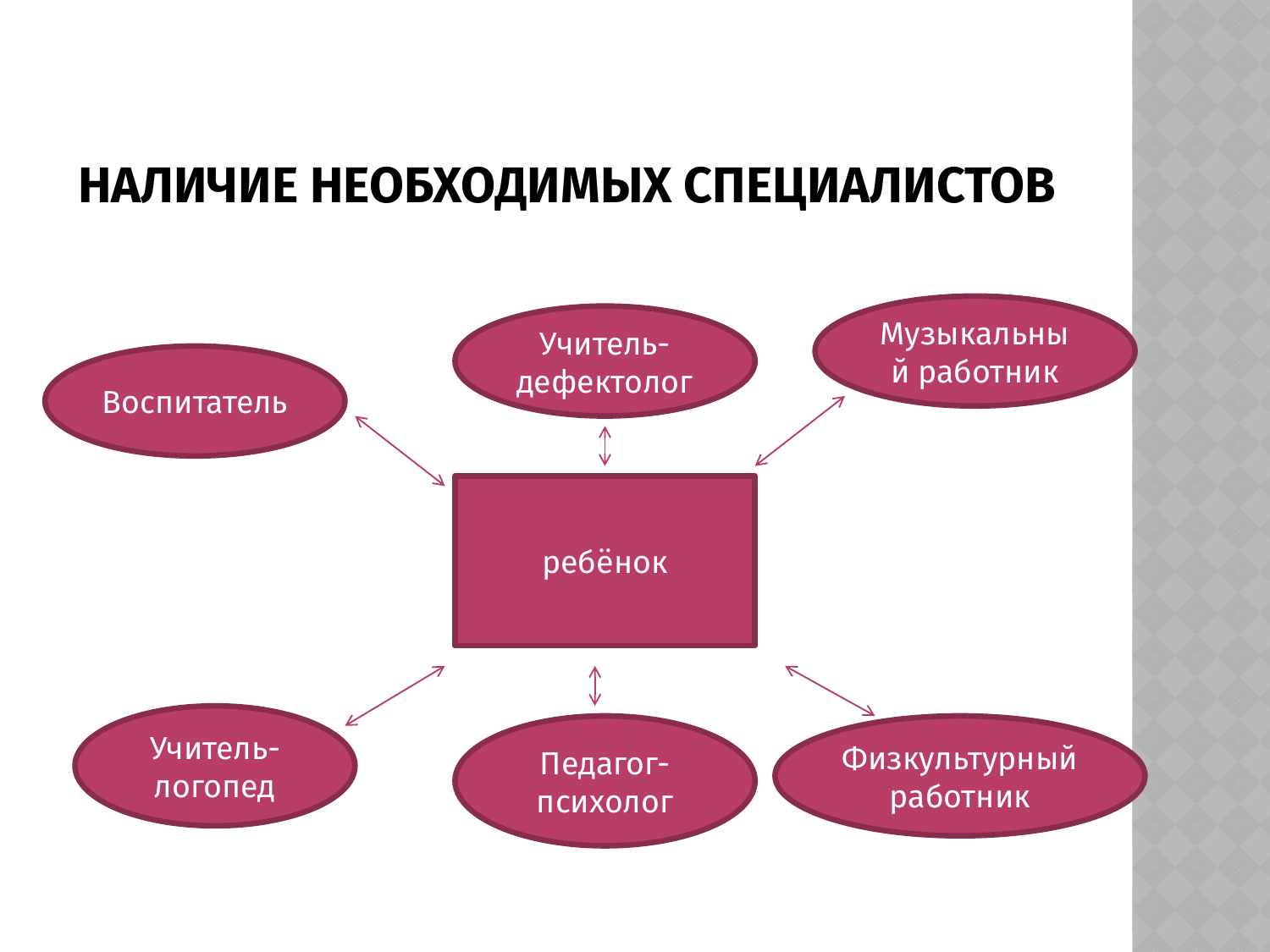

# Наличие необходимых специалистов

Музыкальный работник
Учитель-дефектолог
Воспитатель
ребёнок
Учитель-логопед
Педагог-психолог
Физкультурный работник